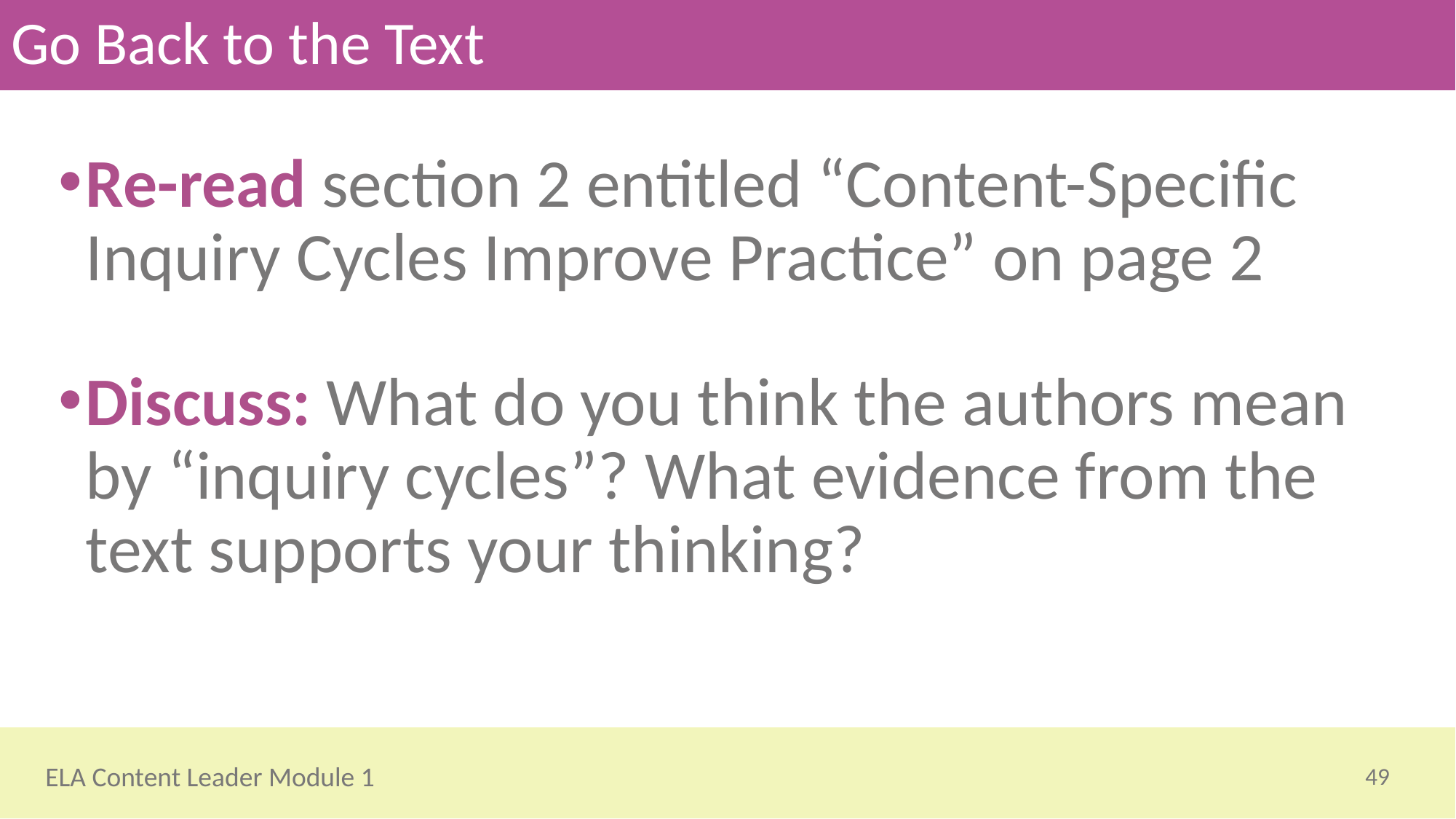

# Go Back to the Text
Re-read section 2 entitled “Content-Specific Inquiry Cycles Improve Practice” on page 2

Discuss: What do you think the authors mean by “inquiry cycles”? What evidence from the text supports your thinking?
49